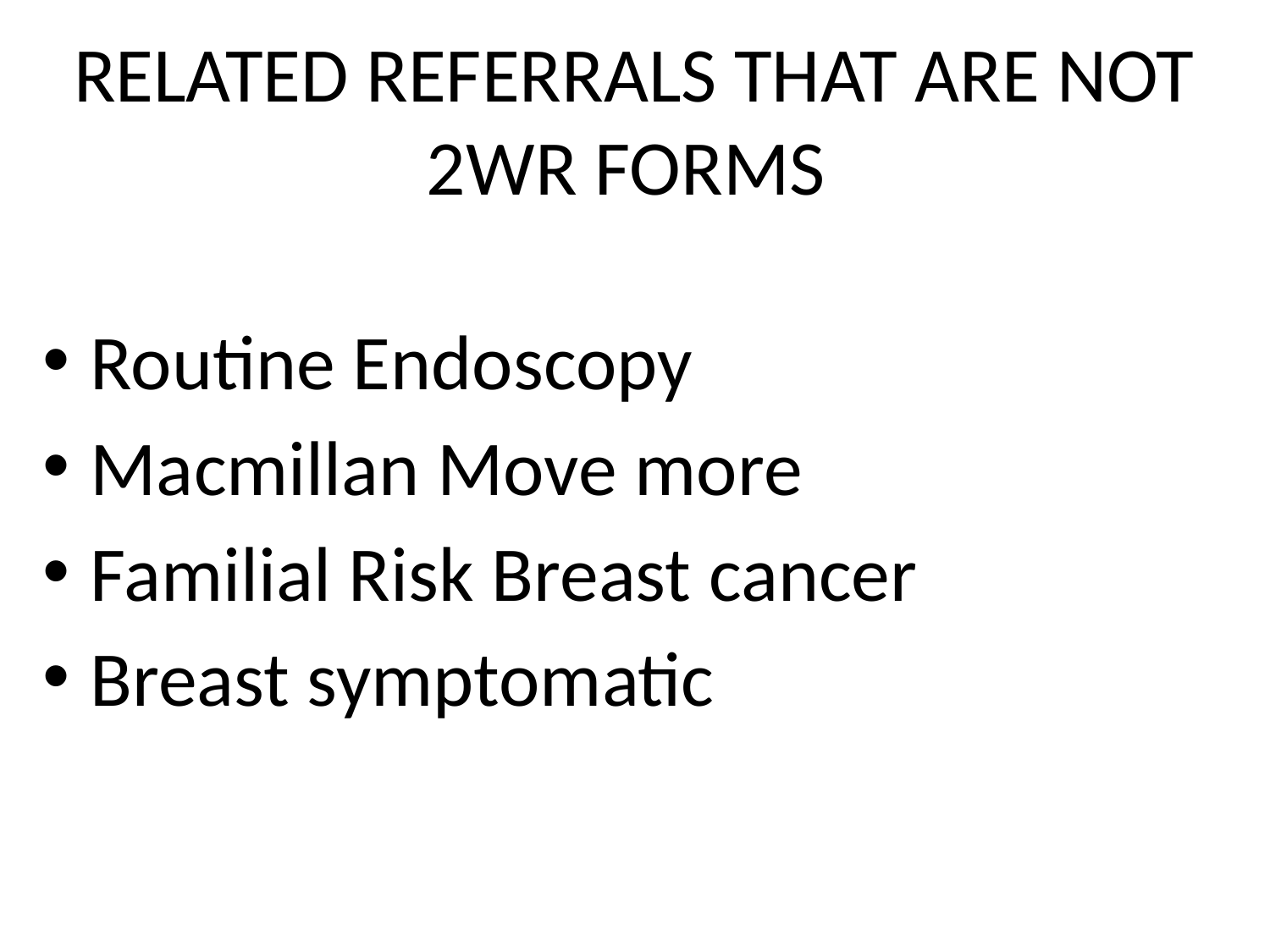

# RELATED REFERRALS THAT ARE NOT 2WR FORMS
Routine Endoscopy
Macmillan Move more
Familial Risk Breast cancer
Breast symptomatic